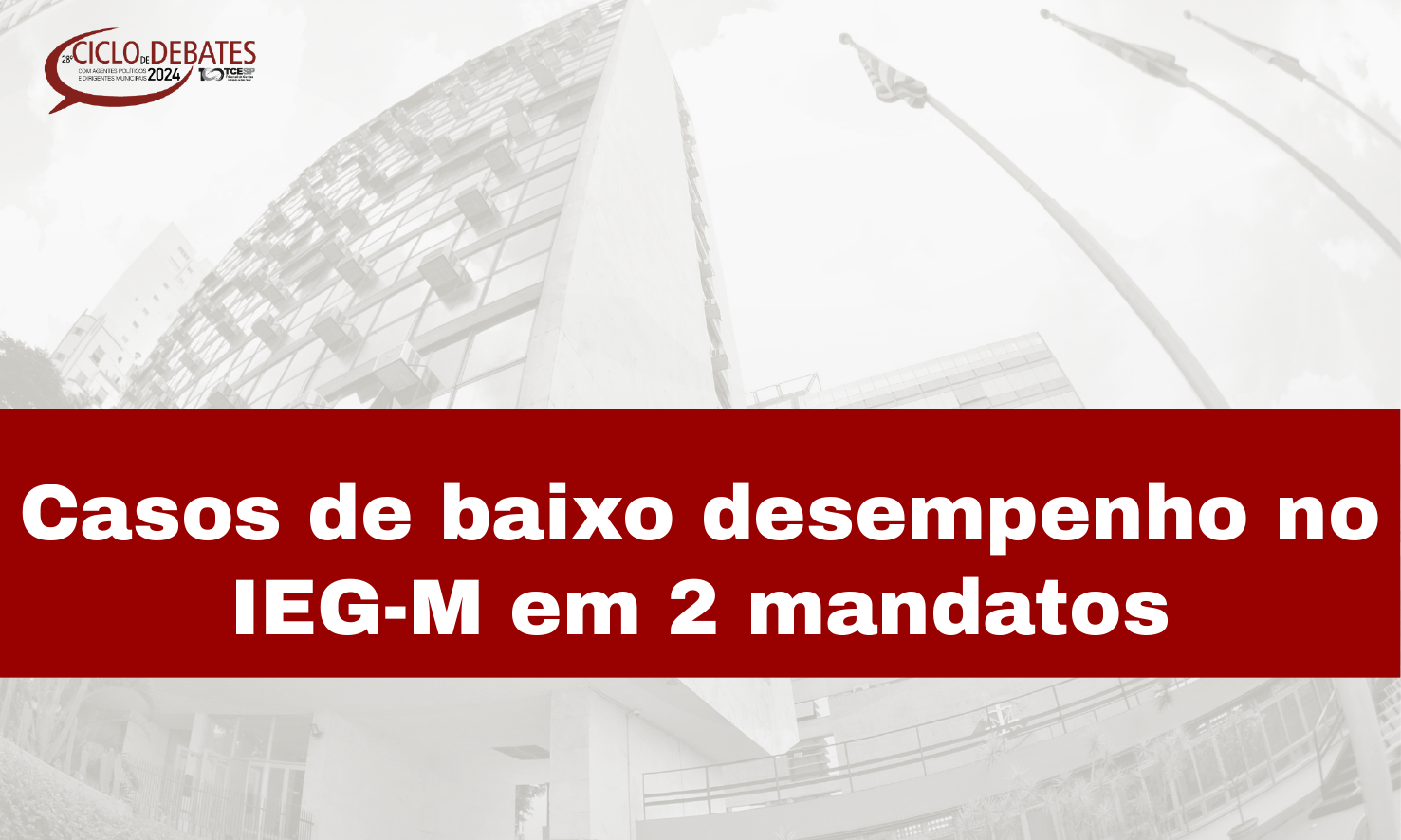

Casos de baixo desempenho no IEG-M em 2 mandatos